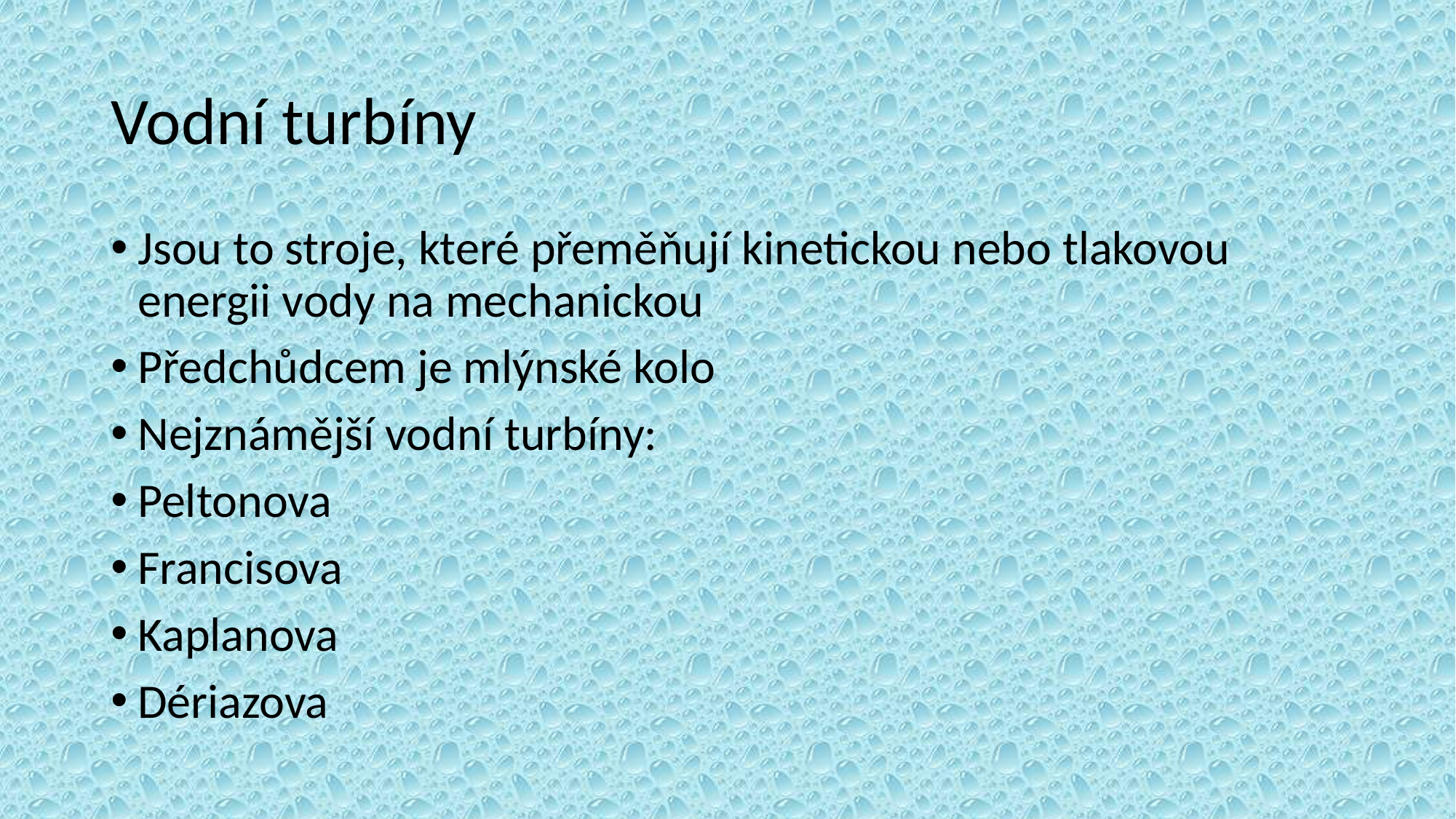

# Vodní turbíny
Jsou to stroje, které přeměňují kinetickou nebo tlakovou energii vody na mechanickou
Předchůdcem je mlýnské kolo
Nejznámější vodní turbíny:
Peltonova
Francisova
Kaplanova
Dériazova